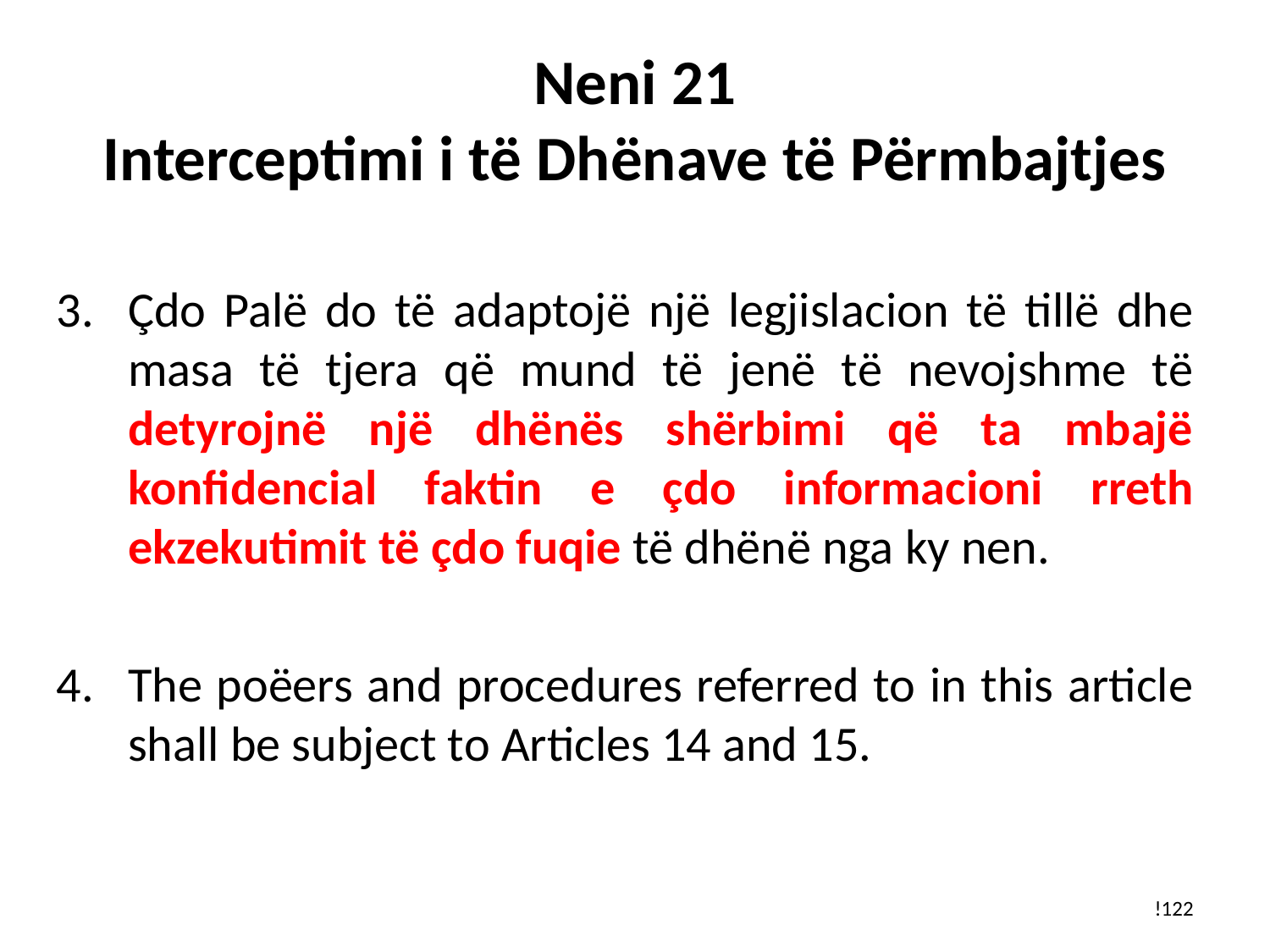

# Neni 21 Interceptimi i të Dhënave të Përmbajtjes
Çdo Palë do të adaptojë një legjislacion të tillë dhe masa të tjera që mund të jenë të nevojshme të detyrojnë një dhënës shërbimi që ta mbajë konfidencial faktin e çdo informacioni rreth ekzekutimit të çdo fuqie të dhënë nga ky nen.

The poëers and procedures referred to in this article shall be subject to Articles 14 and 15.
!122